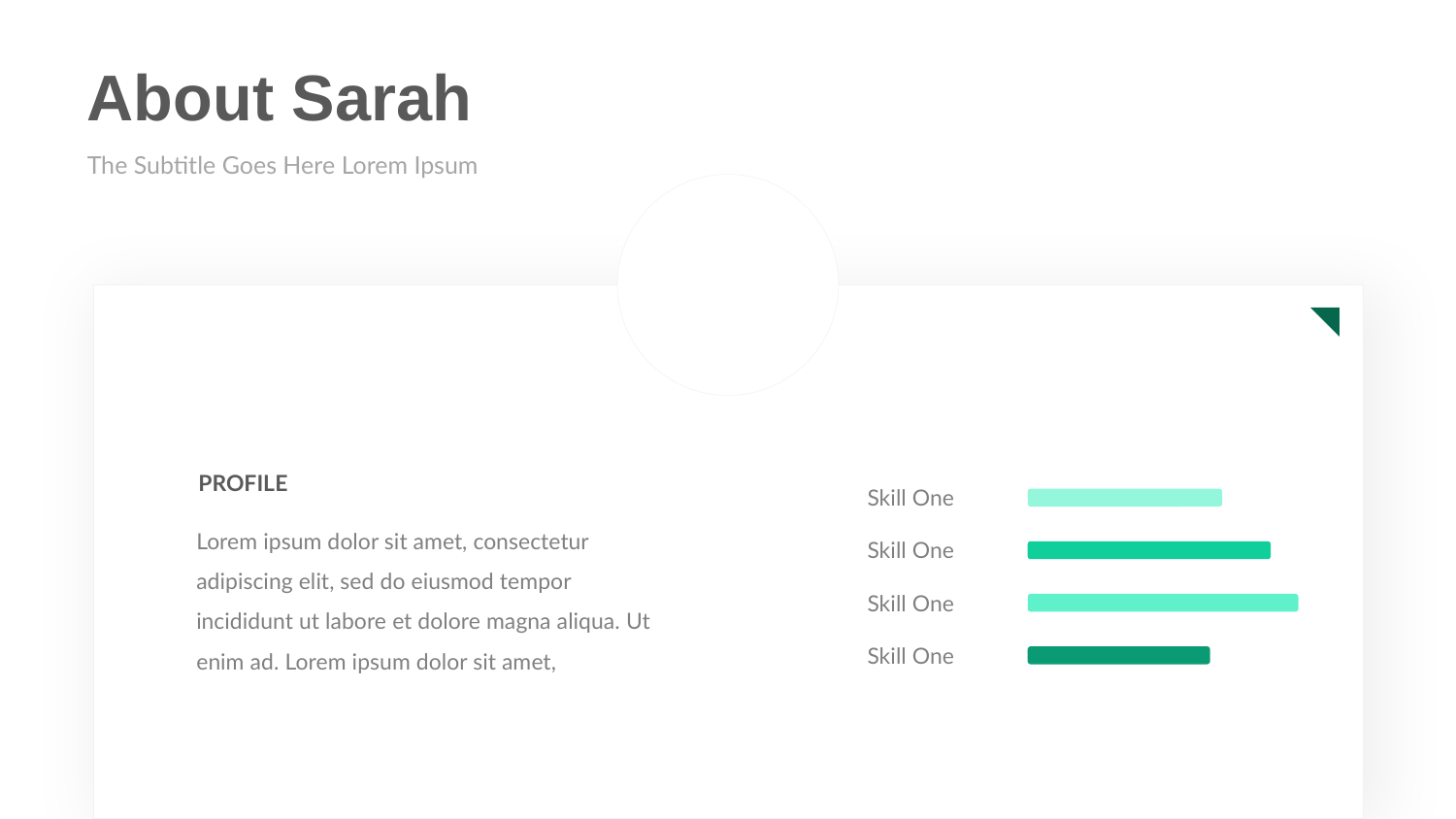

About Sarah
The Subtitle Goes Here Lorem Ipsum

PROFILE
Lorem ipsum dolor sit amet, consectetur adipiscing elit, sed do eiusmod tempor incididunt ut labore et dolore magna aliqua. Ut enim ad. Lorem ipsum dolor sit amet,
Skill One

Skill One

Skill One

Skill One